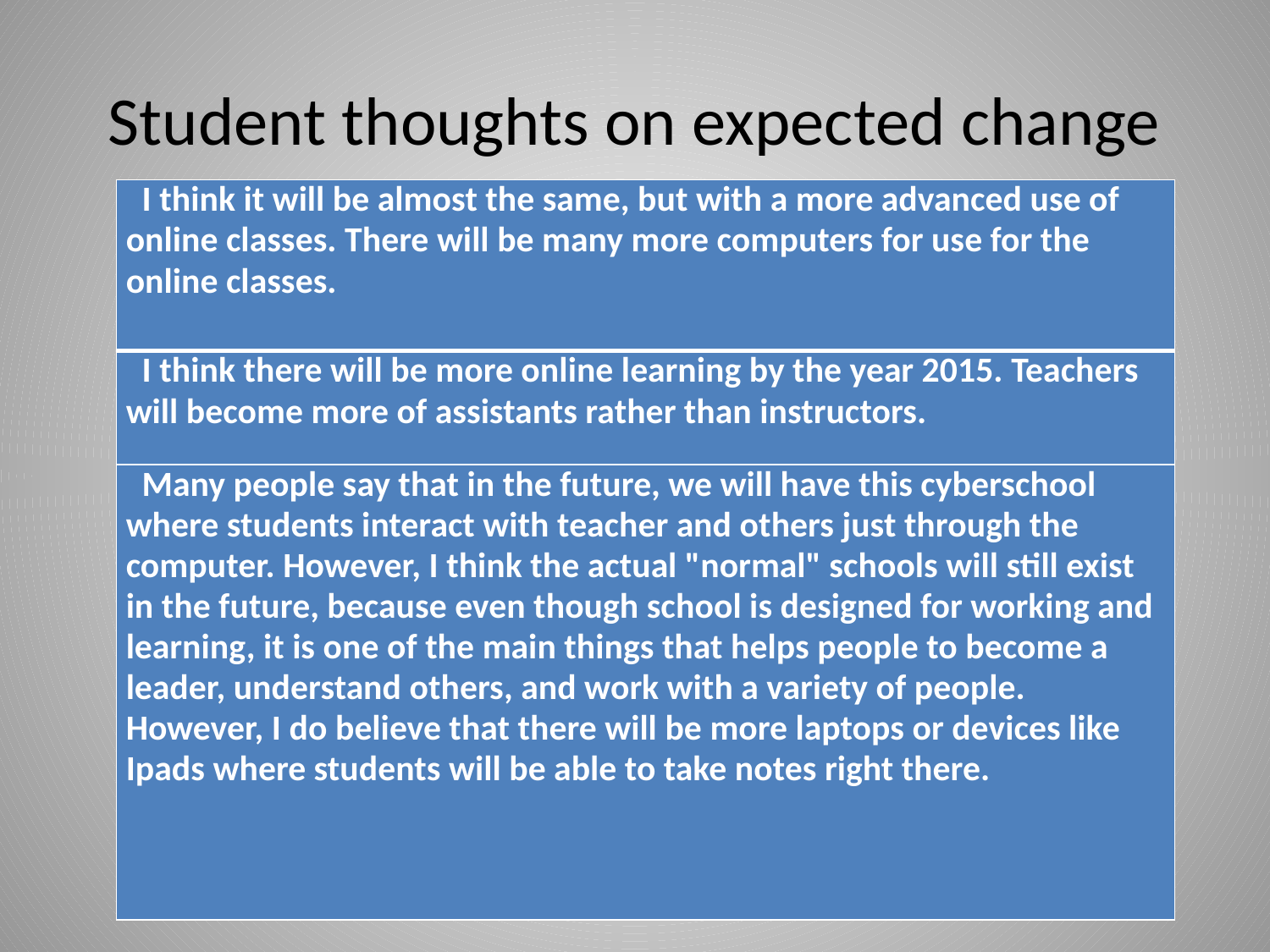

# Student thoughts on expected change
| I think it will be almost the same, but with a more advanced use of online classes. There will be many more computers for use for the online classes. |
| --- |
| I think there will be more online learning by the year 2015. Teachers will become more of assistants rather than instructors. |
| Many people say that in the future, we will have this cyberschool where students interact with teacher and others just through the computer. However, I think the actual "normal" schools will still exist in the future, because even though school is designed for working and learning, it is one of the main things that helps people to become a leader, understand others, and work with a variety of people. However, I do believe that there will be more laptops or devices like Ipads where students will be able to take notes right there. |